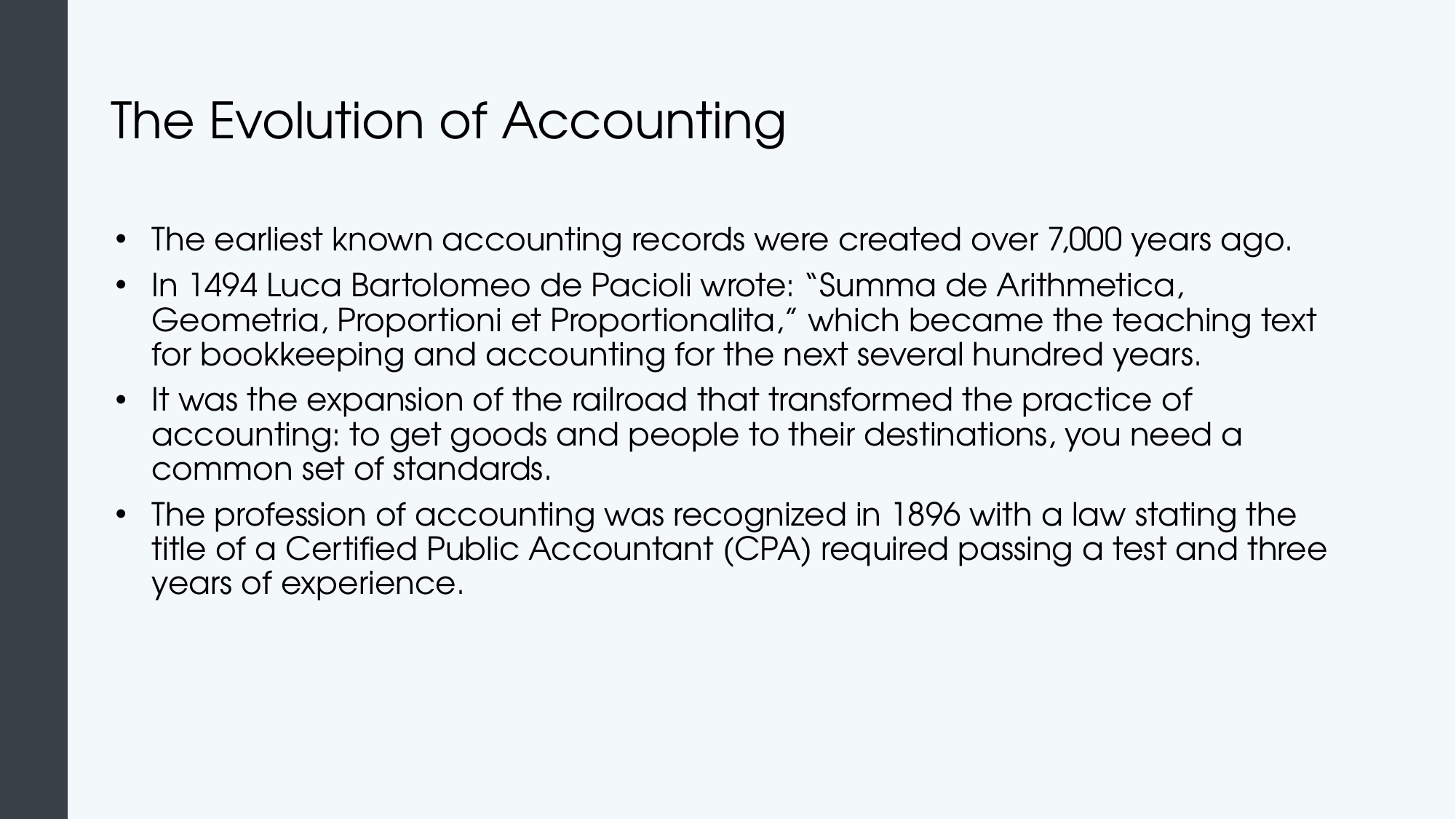

# The Evolution of Accounting
The earliest known accounting records were created over 7,000 years ago.
In 1494 Luca Bartolomeo de Pacioli wrote: “Summa de Arithmetica, Geometria, Proportioni et Proportionalita,” which became the teaching text for bookkeeping and accounting for the next several hundred years.
It was the expansion of the railroad that transformed the practice of accounting: to get goods and people to their destinations, you need a common set of standards.
The profession of accounting was recognized in 1896 with a law stating the title of a Certified Public Accountant (CPA) required passing a test and three years of experience.